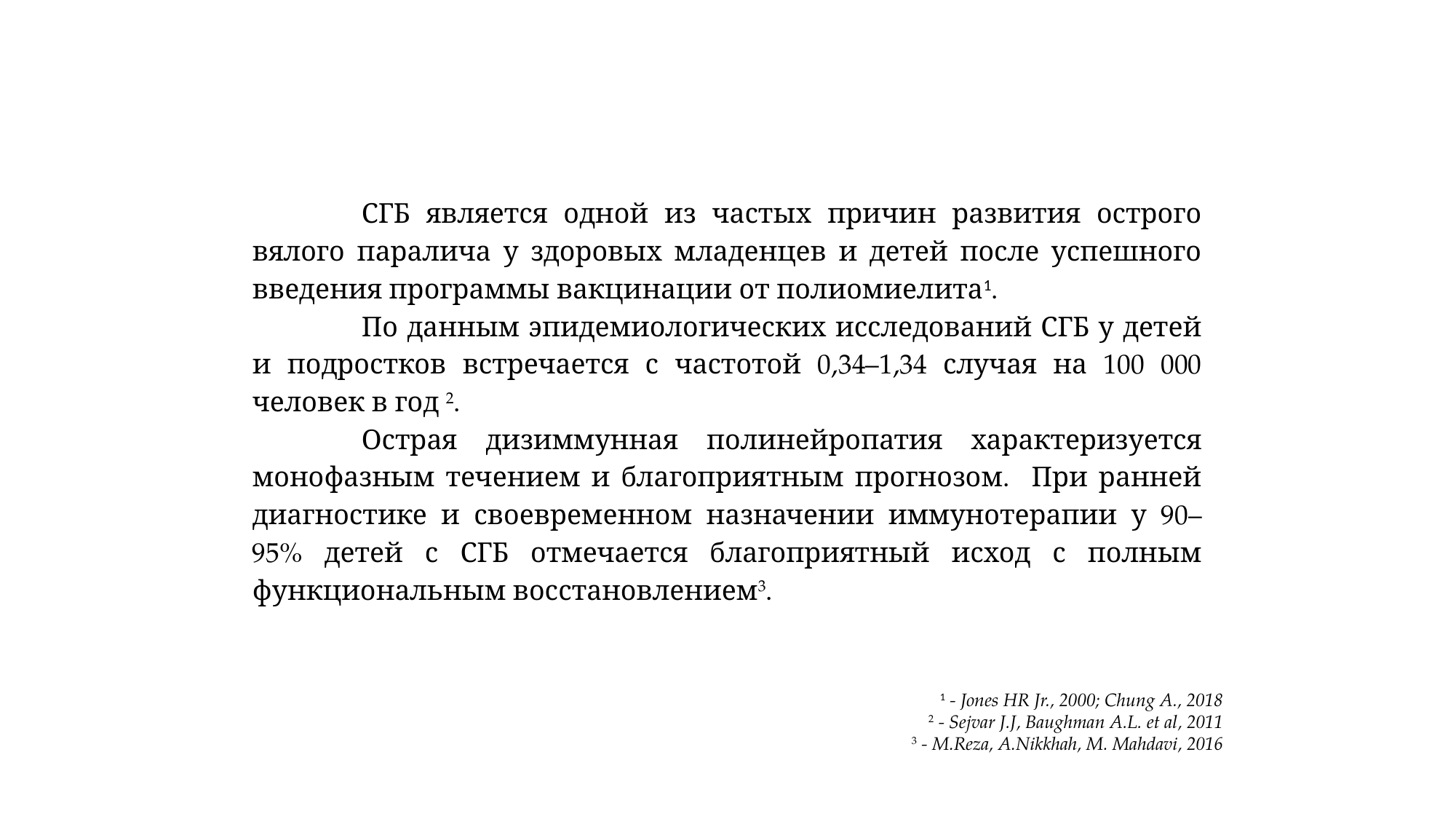

СГБ является одной из частых причин развития острого вялого паралича у здоровых младенцев и детей после успешного введения программы вакцинации от полиомиелита1.
	По данным эпидемиологических исследований СГБ у детей и подростков встречается с частотой 0,34–1,34 случая на 100 000 человек в год 2.
	Острая дизиммунная полинейропатия характеризуется монофазным течением и благоприятным прогнозом.  При ранней диагностике и своевременном назначении иммунотерапии у 90–95% детей с СГБ отмечается благоприятный исход с полным функциональным восстановлением3.

1 - Jones HR Jr., 2000; Chung A., 2018
2 - Sejvar J.J, Baughman A.L. et al, 2011
3 - M.Reza, A.Nikkhah, M. Mahdavi, 2016